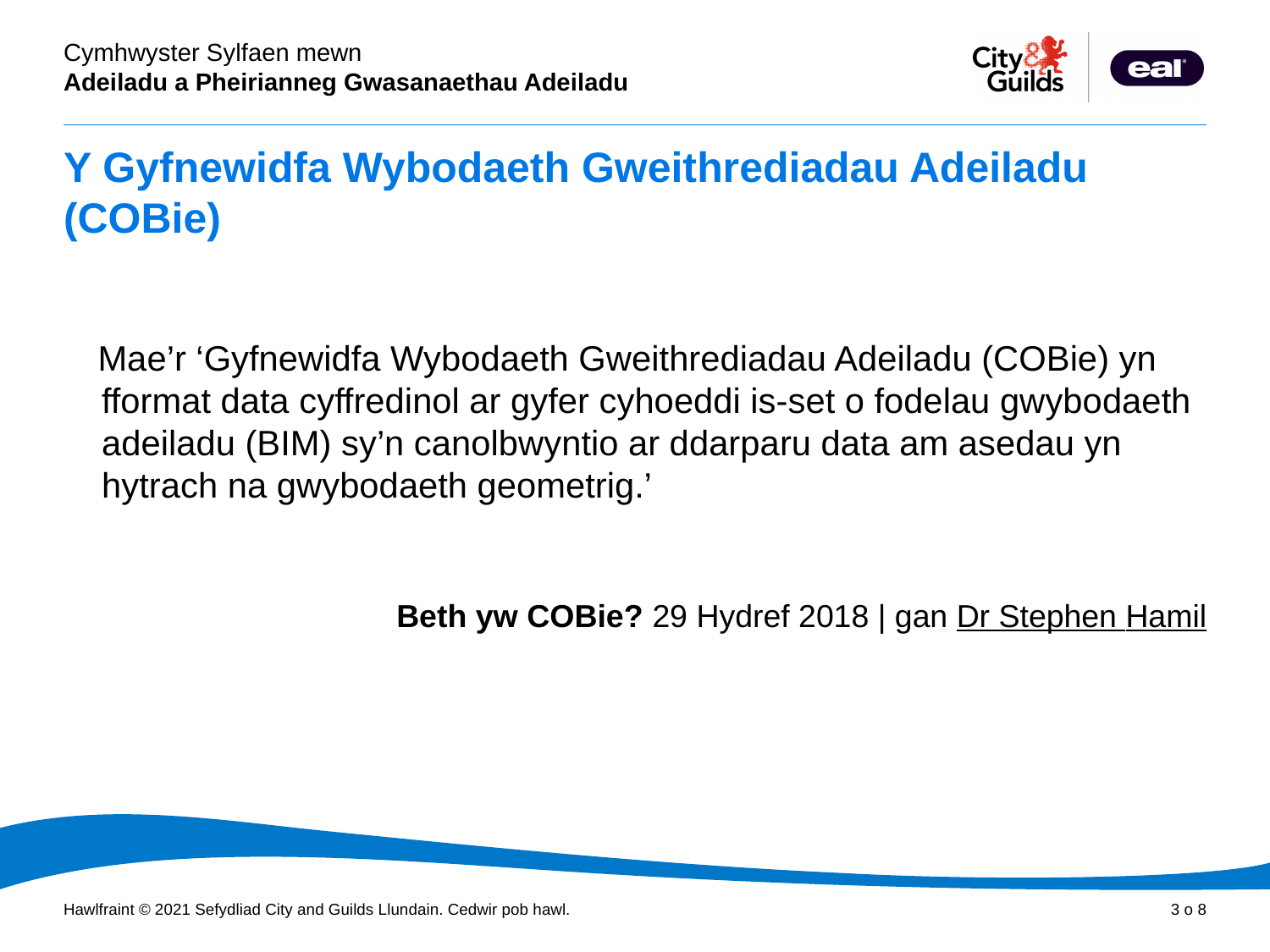

# Y Gyfnewidfa Wybodaeth Gweithrediadau Adeiladu (COBie)

 Mae’r ‘Gyfnewidfa Wybodaeth Gweithrediadau Adeiladu (COBie) yn fformat data cyffredinol ar gyfer cyhoeddi is-set o fodelau gwybodaeth adeiladu (BIM) sy’n canolbwyntio ar ddarparu data am asedau yn hytrach na gwybodaeth geometrig.’

Beth yw COBie? 29 Hydref 2018 | gan Dr Stephen Hamil